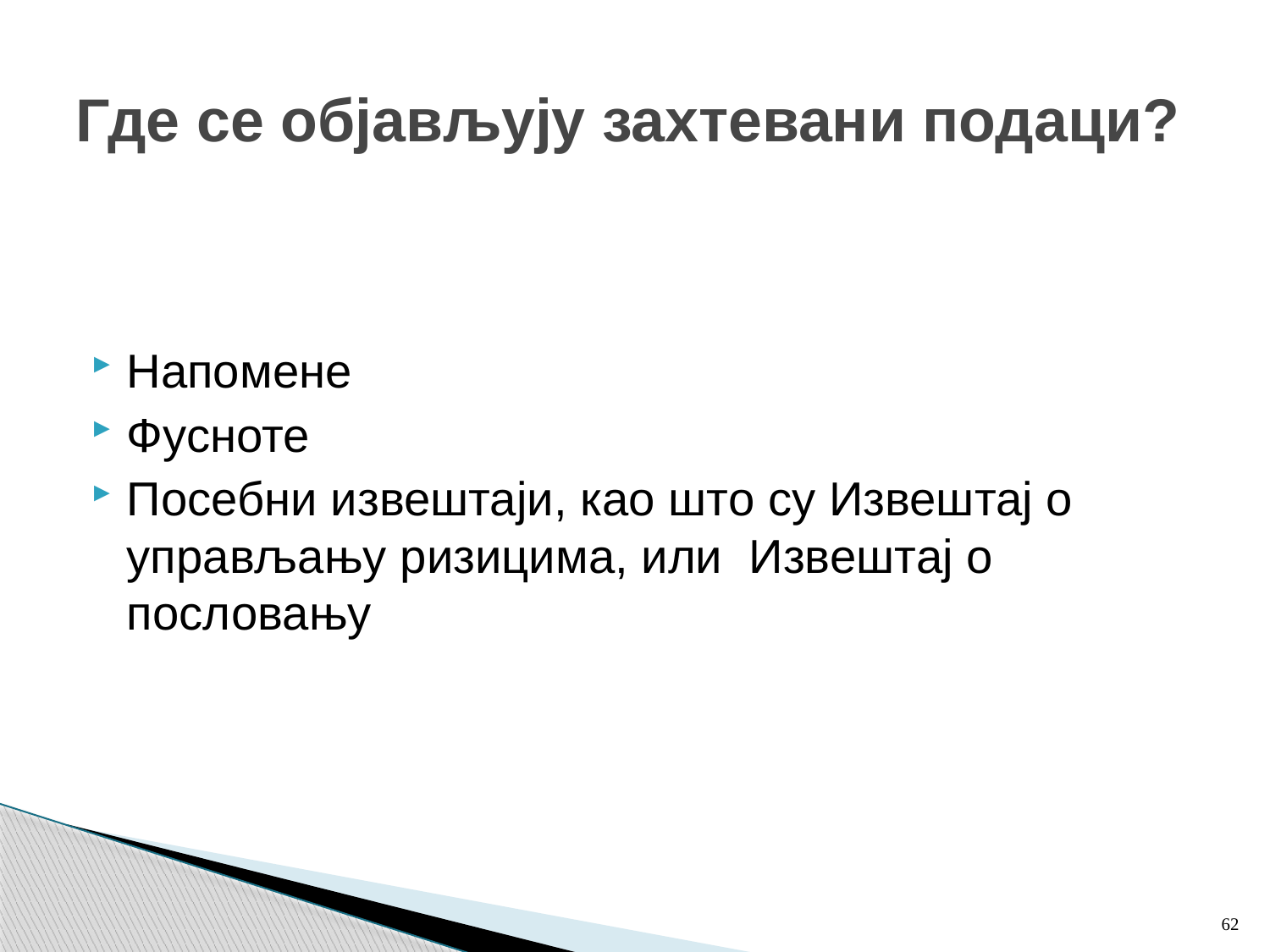

# Где се објављују захтевани подаци?

Напомене
Фусноте
Посебни извештаји, као што су Извештај о управљању ризицима, или  Извештај о пословању
62